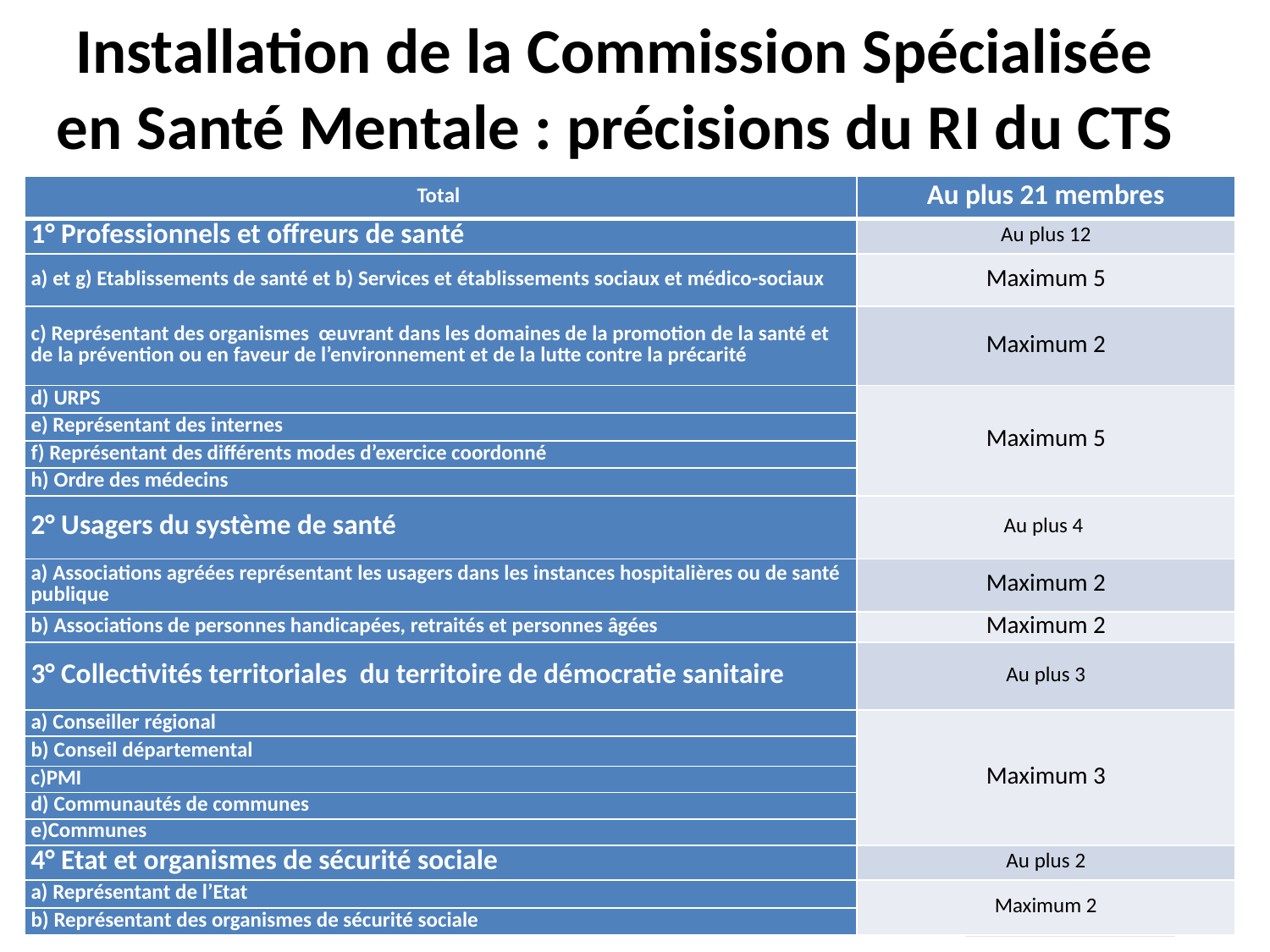

# Installation de la Commission Spécialisée en Santé Mentale : précisions du RI du CTS
| Total | Au plus 21 membres |
| --- | --- |
| 1° Professionnels et offreurs de santé | Au plus 12 |
| a) et g) Etablissements de santé et b) Services et établissements sociaux et médico-sociaux | Maximum 5 |
| c) Représentant des organismes œuvrant dans les domaines de la promotion de la santé et de la prévention ou en faveur de l’environnement et de la lutte contre la précarité | Maximum 2 |
| d) URPS | Maximum 5 |
| e) Représentant des internes |  |
| f) Représentant des différents modes d’exercice coordonné |  |
| h) Ordre des médecins |  |
| 2° Usagers du système de santé | Au plus 4 |
| a) Associations agréées représentant les usagers dans les instances hospitalières ou de santé publique | Maximum 2 |
| b) Associations de personnes handicapées, retraités et personnes âgées | Maximum 2 |
| 3° Collectivités territoriales du territoire de démocratie sanitaire | Au plus 3 |
| a) Conseiller régional | Maximum 3 |
| b) Conseil départemental |  |
| c)PMI |  |
| d) Communautés de communes |  |
| e)Communes |  |
| 4° Etat et organismes de sécurité sociale | Au plus 2 |
| a) Représentant de l’Etat | Maximum 2 |
| b) Représentant des organismes de sécurité sociale |  |